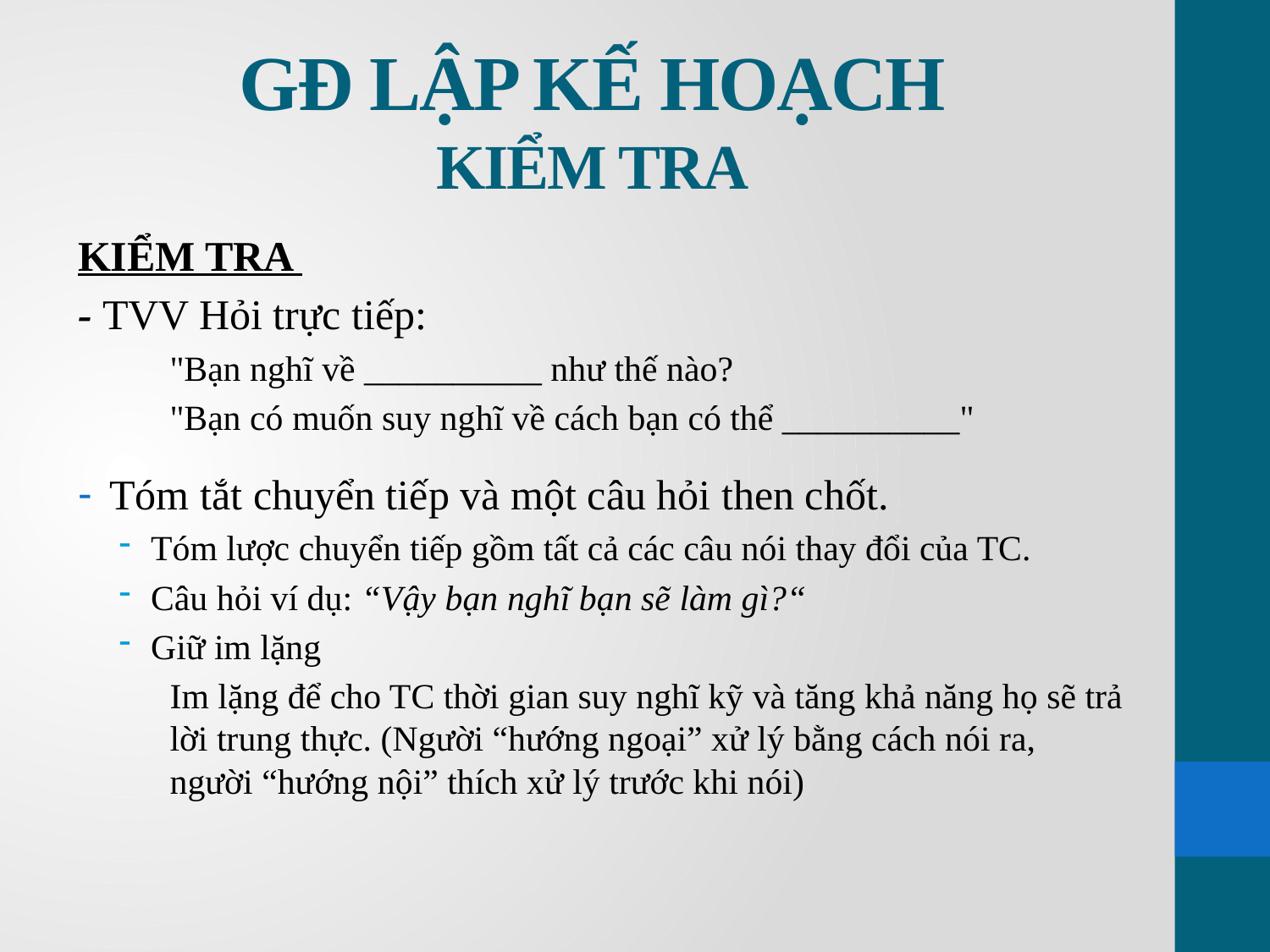

# GĐ LẬP KẾ HOẠCH KIỂM TRA
KIỂM TRA
- TVV Hỏi trực tiếp:
"Bạn nghĩ về __________ như thế nào?
"Bạn có muốn suy nghĩ về cách bạn có thể __________"

Tóm tắt chuyển tiếp và một câu hỏi then chốt.
Tóm lược chuyển tiếp gồm tất cả các câu nói thay đổi của TC.
Câu hỏi ví dụ: “Vậy bạn nghĩ bạn sẽ làm gì?“
Giữ im lặng
Im lặng để cho TC thời gian suy nghĩ kỹ và tăng khả năng họ sẽ trả lời trung thực. (Người “hướng ngoại” xử lý bằng cách nói ra,  người “hướng nội” thích xử lý trước khi nói)